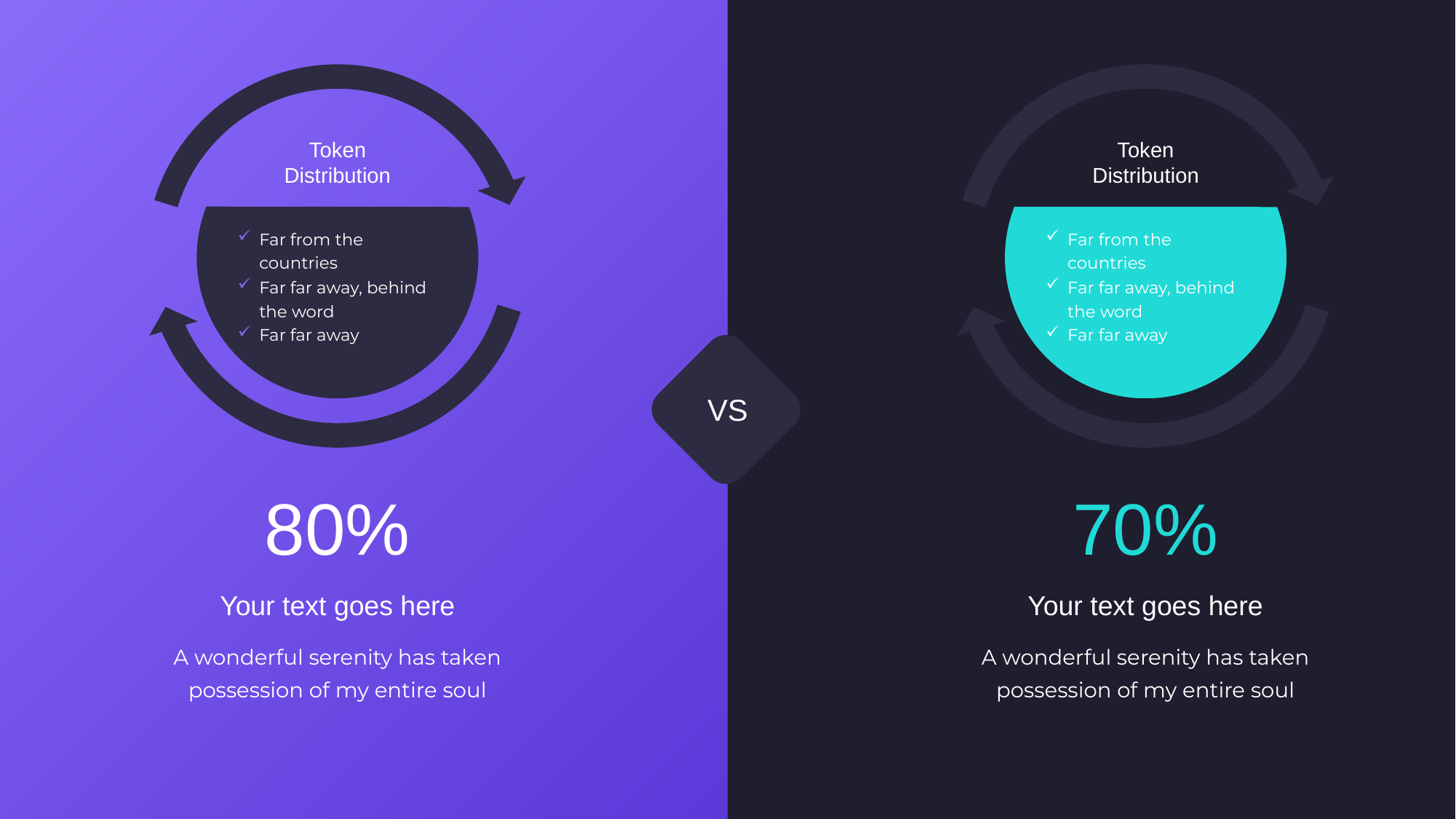

Token Distribution
Far from the countries
Far far away, behind the word
Far far away

Token Distribution
Far from the countries
Far far away, behind the word
Far far away

VS
80%
70%
Your text goes here
Your text goes here
A wonderful serenity has taken possession of my entire soul
A wonderful serenity has taken possession of my entire soul